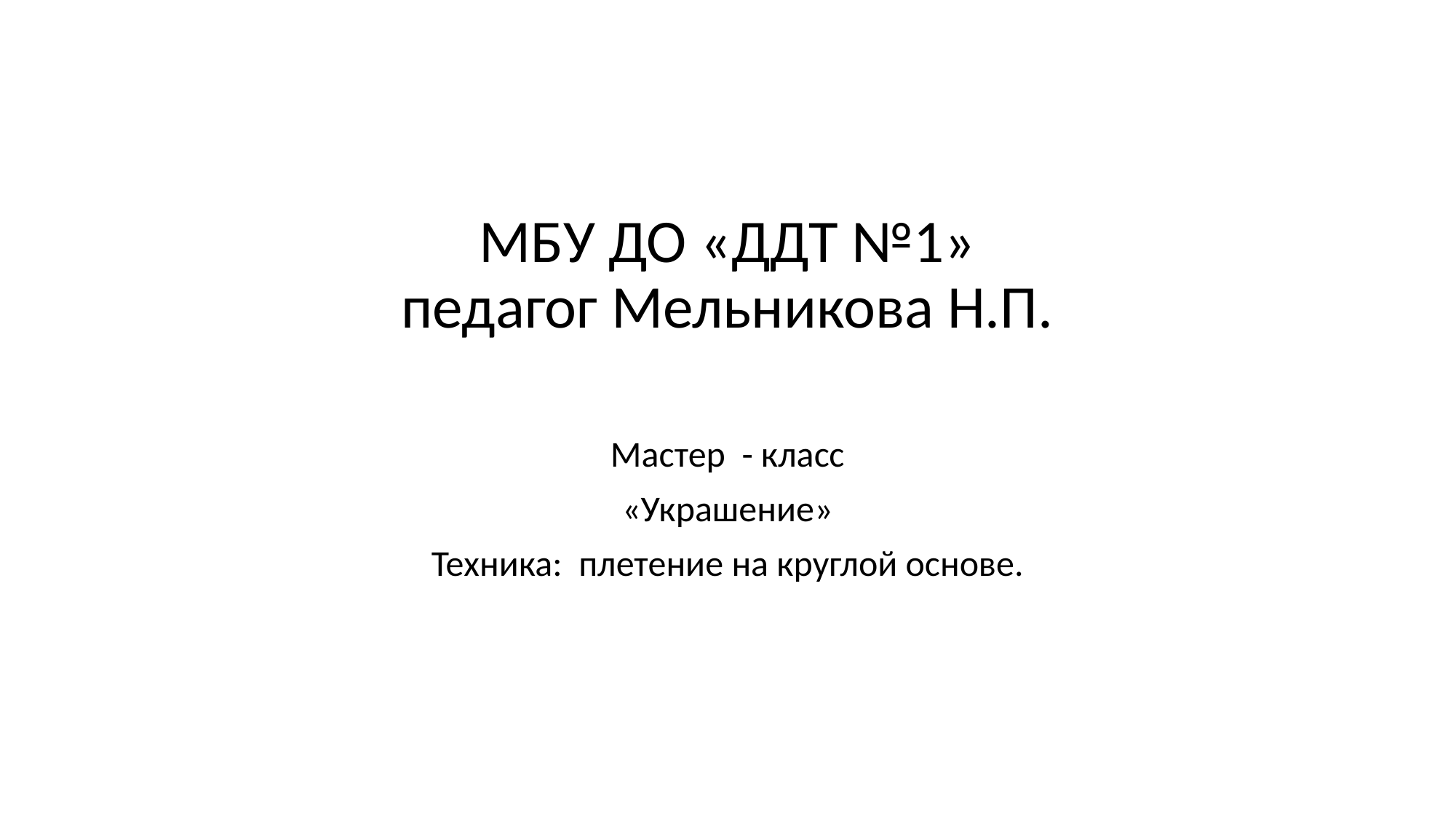

# МБУ ДО «ДДТ №1» педагог Мельникова Н.П.
Мастер  - класс
«Украшение»
Техника:  плетение на круглой основе.